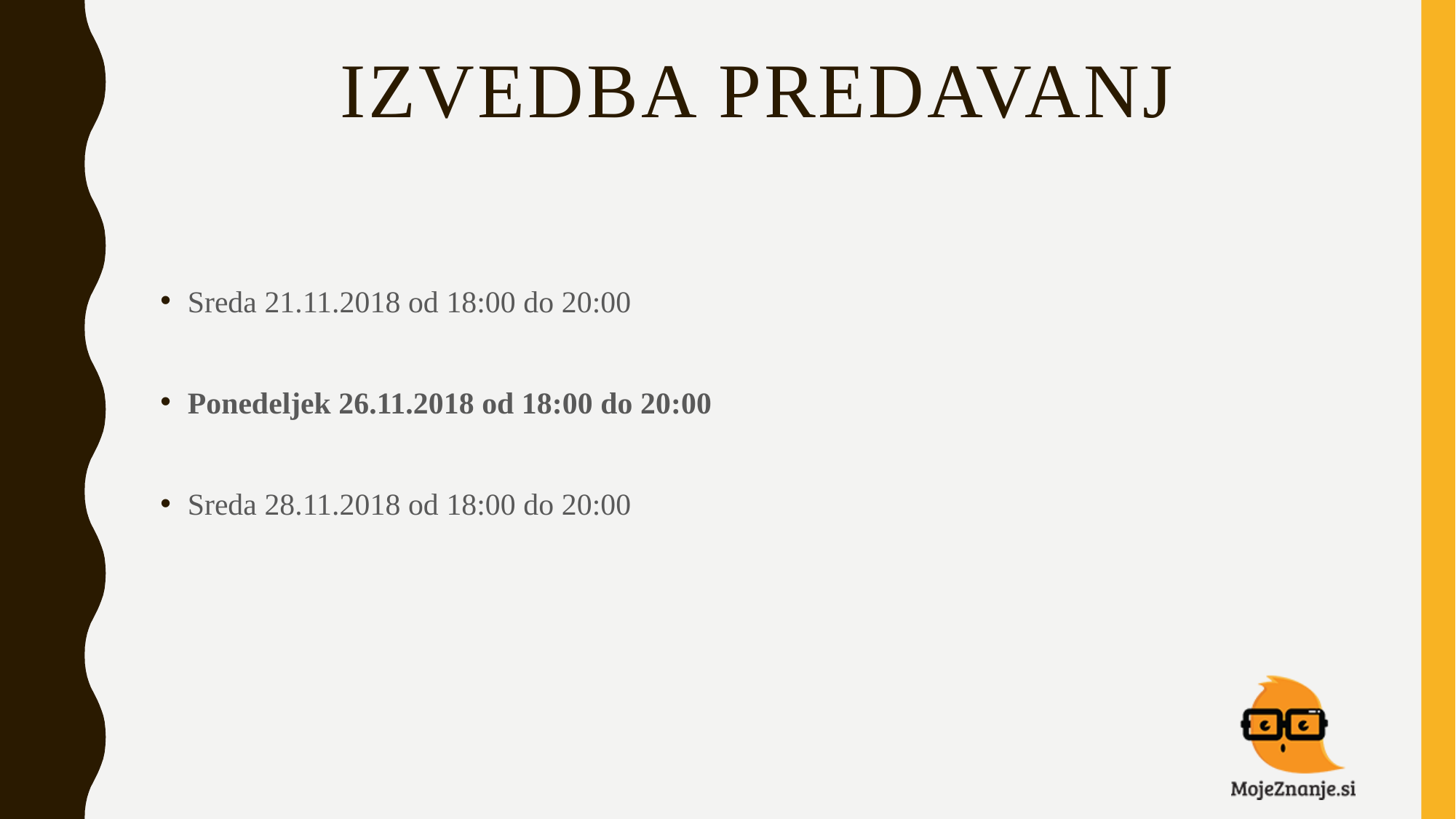

# IZVEDBA PREDAVANJ
Sreda 21.11.2018 od 18:00 do 20:00

Ponedeljek 26.11.2018 od 18:00 do 20:00

Sreda 28.11.2018 od 18:00 do 20:00